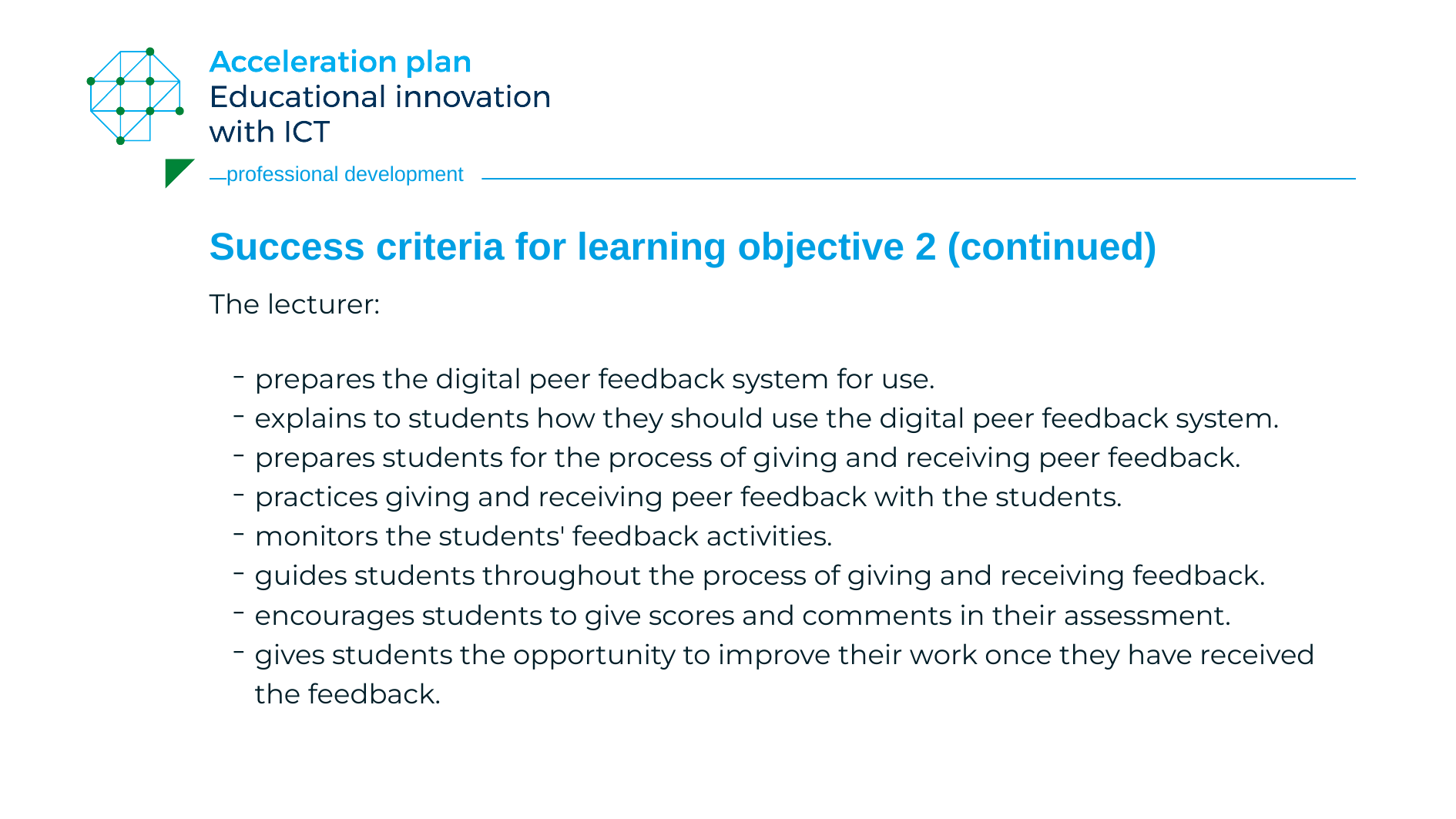

# Success criteria for learning objective 2 (continued)
The lecturer:

prepares the digital peer feedback system for use.
explains to students how they should use the digital peer feedback system.
prepares students for the process of giving and receiving peer feedback.
practices giving and receiving peer feedback with the students.
monitors the students' feedback activities.
guides students throughout the process of giving and receiving feedback.
encourages students to give scores and comments in their assessment.
gives students the opportunity to improve their work once they have received the feedback.